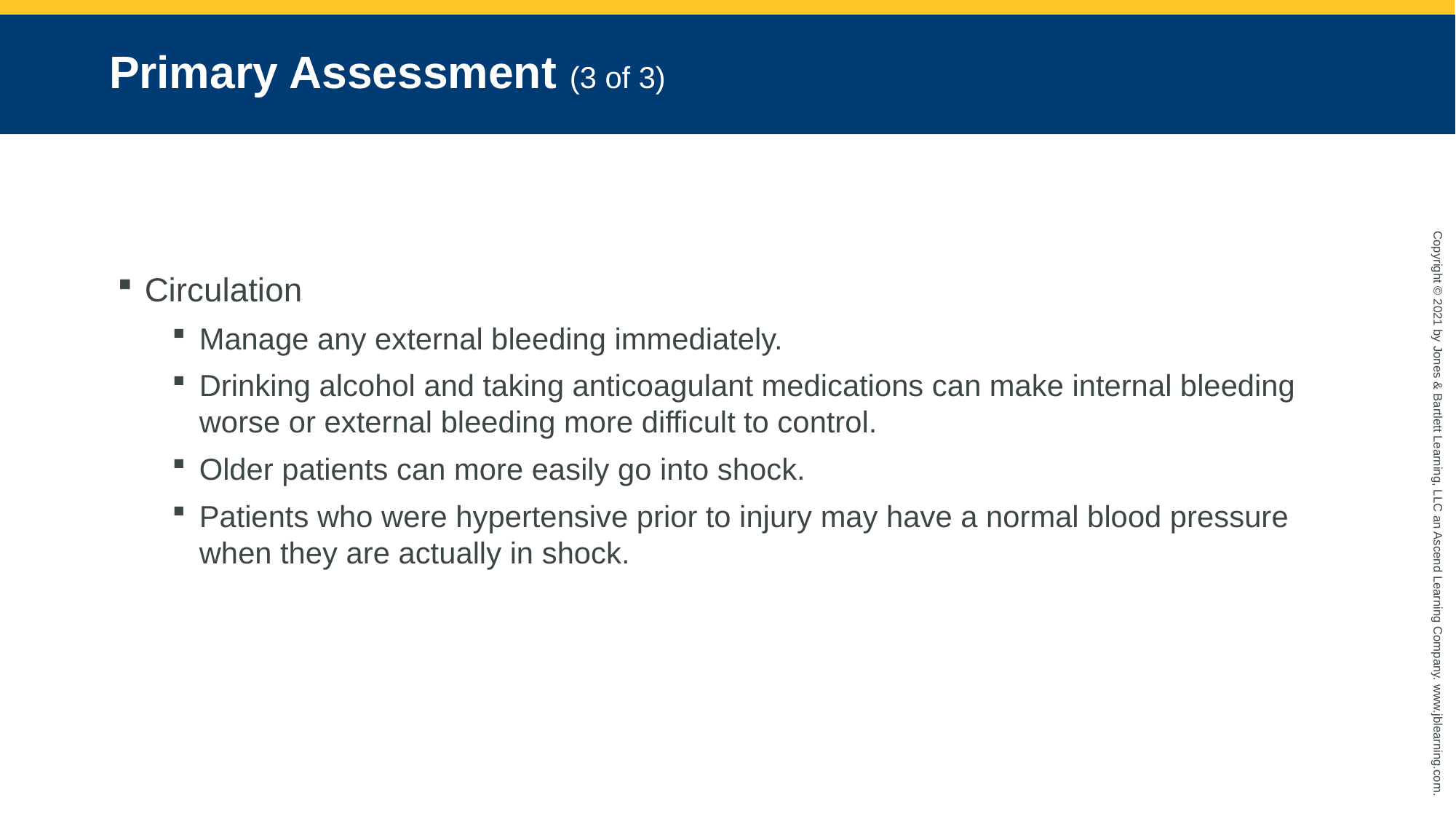

# Primary Assessment (3 of 3)
Circulation
Manage any external bleeding immediately.
Drinking alcohol and taking anticoagulant medications can make internal bleeding worse or external bleeding more difficult to control.
Older patients can more easily go into shock.
Patients who were hypertensive prior to injury may have a normal blood pressure when they are actually in shock.